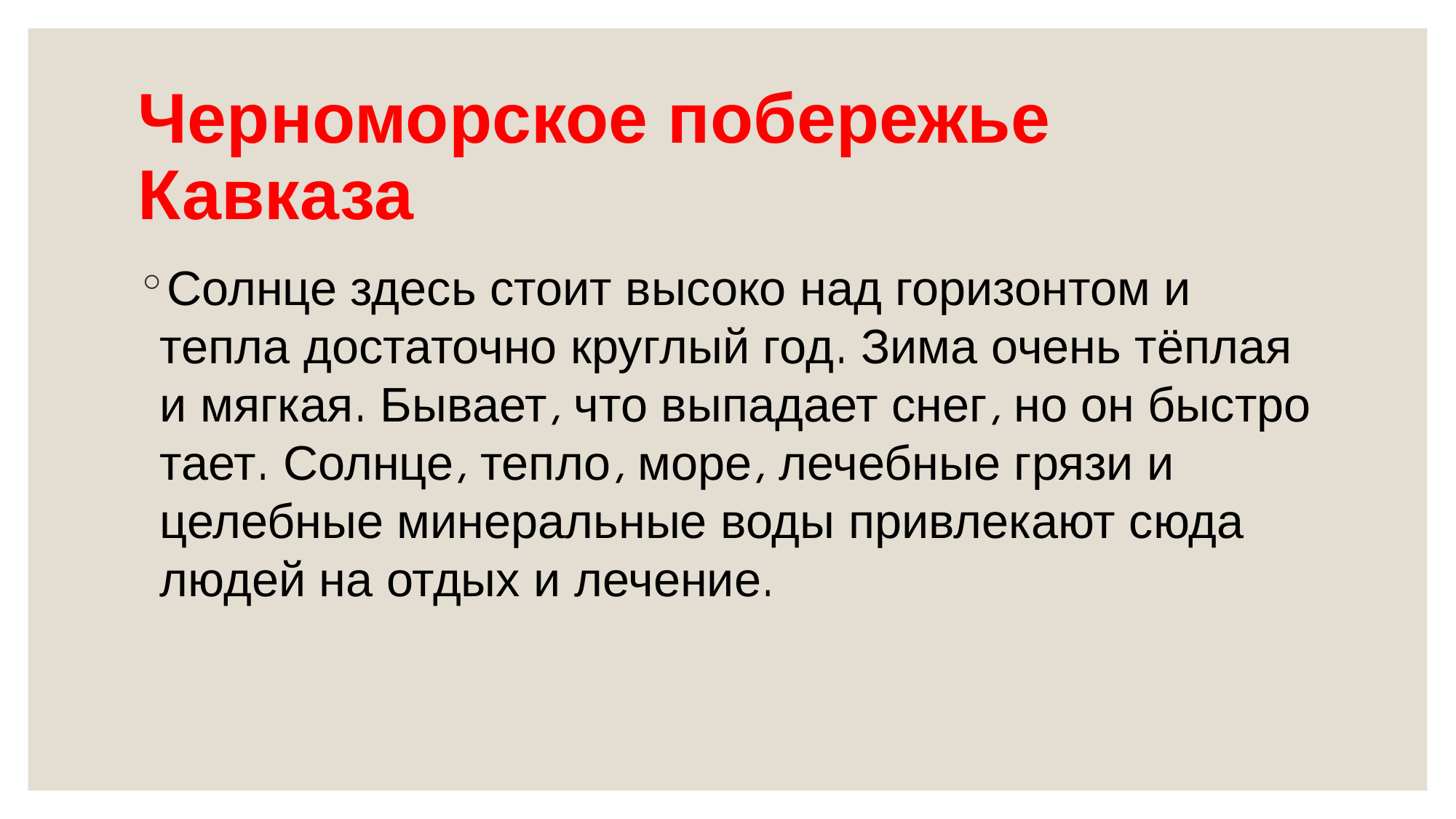

# Черноморское побережье Кавказа
Солнце здесь стоит высоко над горизонтом и тепла достаточно круглый год. Зима очень тёплая и мягкая. Бывает, что выпадает снег, но он быстро тает. Солнце, тепло, море, лечебные грязи и целебные минеральные воды привлекают сюда людей на отдых и лечение.